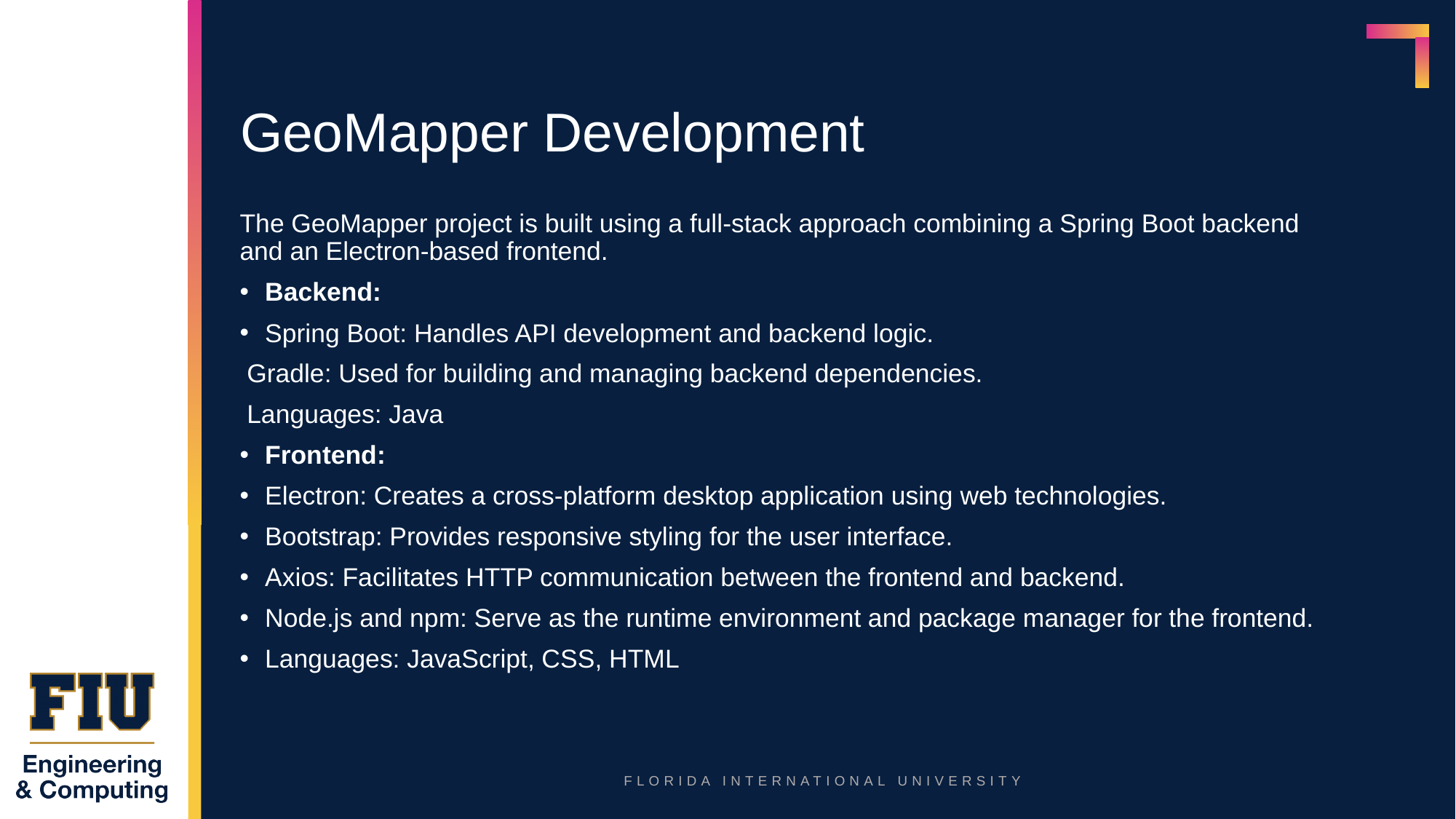

# GeoMapper Development
The GeoMapper project is built using a full-stack approach combining a Spring Boot backend and an Electron-based frontend.
Backend:
Spring Boot: Handles API development and backend logic.
 Gradle: Used for building and managing backend dependencies.
 Languages: Java
Frontend:
Electron: Creates a cross-platform desktop application using web technologies.
Bootstrap: Provides responsive styling for the user interface.
Axios: Facilitates HTTP communication between the frontend and backend.
Node.js and npm: Serve as the runtime environment and package manager for the frontend.
Languages: JavaScript, CSS, HTML